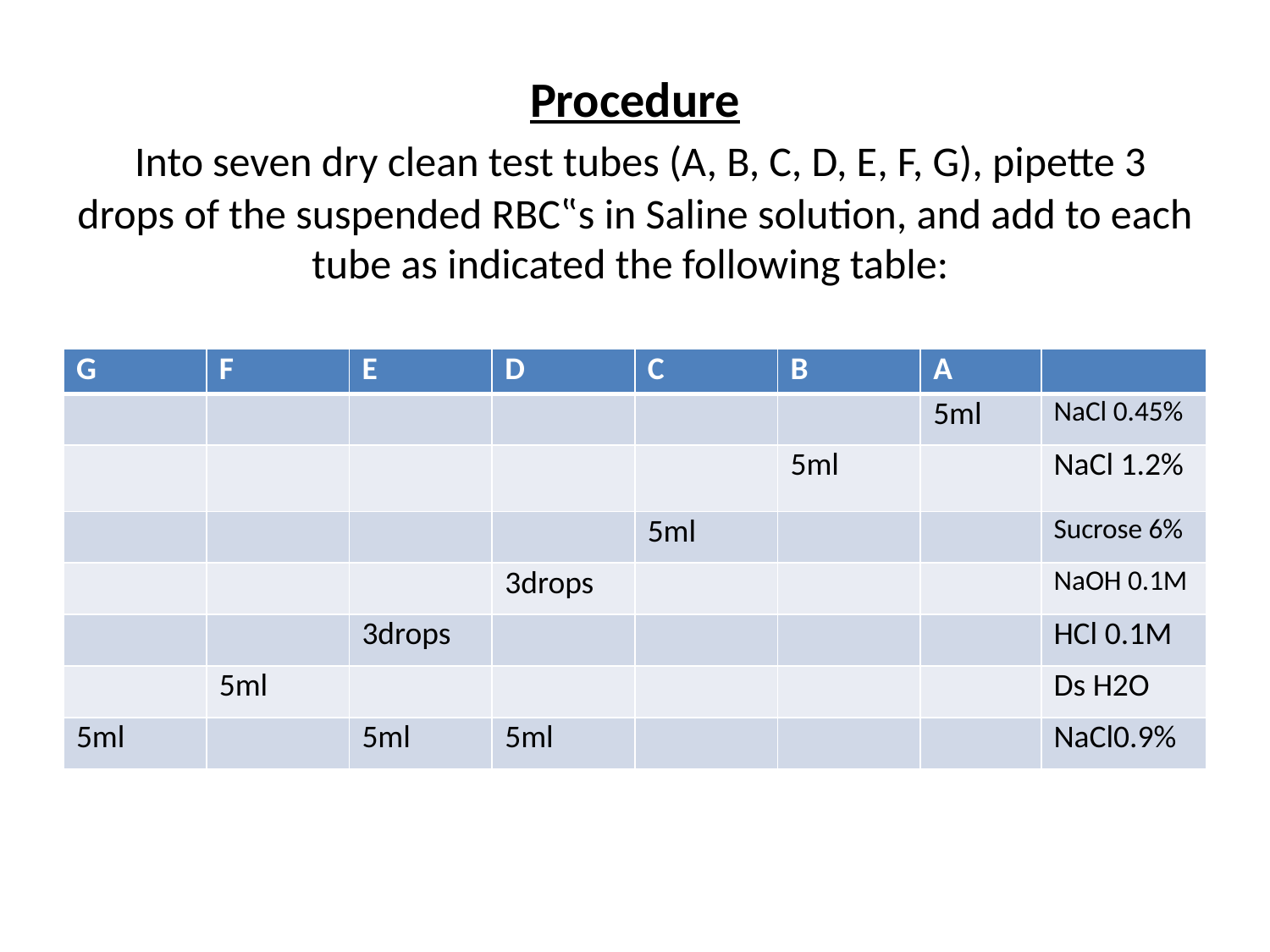

# Procedure Into seven dry clean test tubes (A, B, C, D, E, F, G), pipette 3 drops of the suspended RBC‟s in Saline solution, and add to each tube as indicated the following table:
| G | F | E | D | C | B | A |  |
| --- | --- | --- | --- | --- | --- | --- | --- |
|  |  |  |  |  |  | 5ml | NaCl 0.45% |
|  |  |  |  |  | 5ml |  | NaCl 1.2% |
|  |  |  |  | 5ml |  |  | Sucrose 6% |
|  |  |  | 3drops |  |  |  | NaOH 0.1M |
|  |  | 3drops |  |  |  |  | HCl 0.1M |
|  | 5ml |  |  |  |  |  | Ds H2O |
| 5ml |  | 5ml | 5ml |  |  |  | NaCl0.9% |